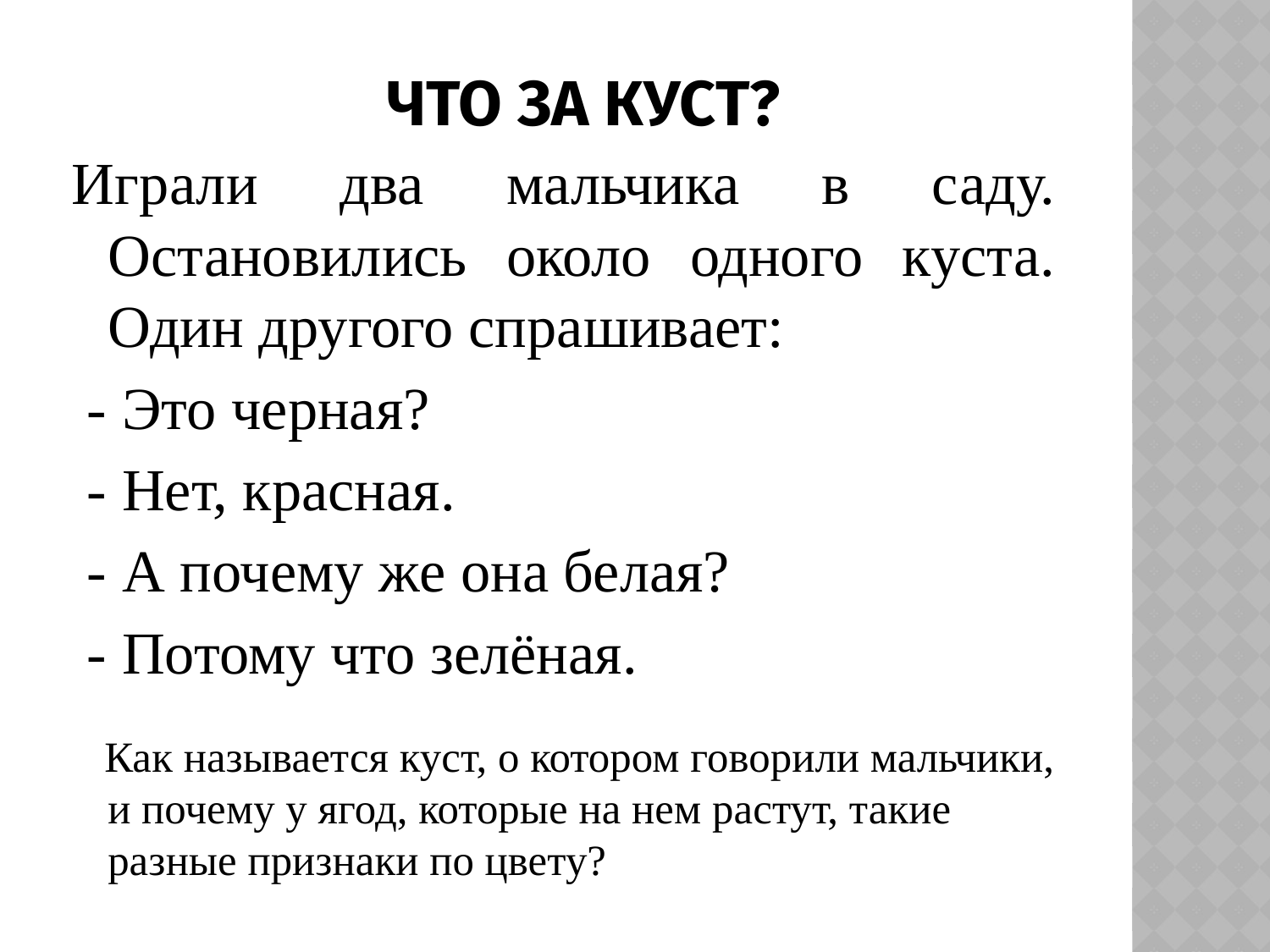

# Что за куст?
Играли два мальчика в саду. Остановились около одного куста. Один другого спрашивает:
 - Это черная?
 - Нет, красная.
 - А почему же она белая?
 - Потому что зелёная.

   Как называется куст, о котором говорили мальчики, и почему у ягод, которые на нем растут, такие разные признаки по цвету?